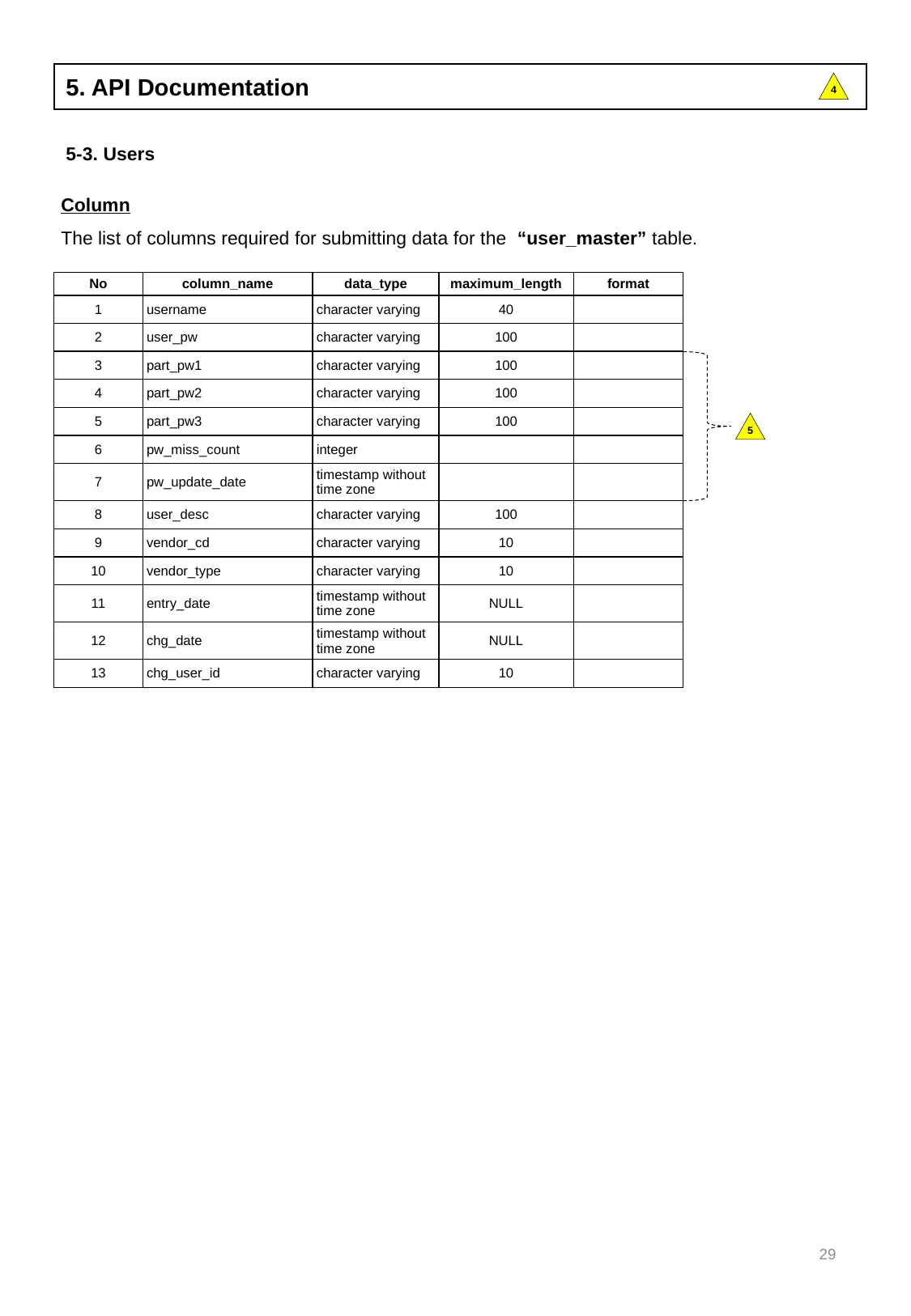

5. API Documentation
4
5-3. Users
Column
The list of columns required for submitting data for the  “user_master” table.
| No | column\_name | data\_type | maximum\_length | format |
| --- | --- | --- | --- | --- |
| 1 | username | character varying | 40 |  |
| 2 | user\_pw | character varying | 100 |  |
| 3 | part\_pw1 | character varying | 100 |  |
| 4 | part\_pw2 | character varying | 100 |  |
| 5 | part\_pw3 | character varying | 100 |  |
| 6 | pw\_miss\_count | integer |  |  |
| 7 | pw\_update\_date | timestamp without time zone |  |  |
| 8 | user\_desc | character varying | 100 |  |
| 9 | vendor\_cd | character varying | 10 |  |
| 10 | vendor\_type | character varying | 10 |  |
| 11 | entry\_date | timestamp without time zone | NULL |  |
| 12 | chg\_date | timestamp without time zone | NULL |  |
| 13 | chg\_user\_id | character varying | 10 |  |

5
29